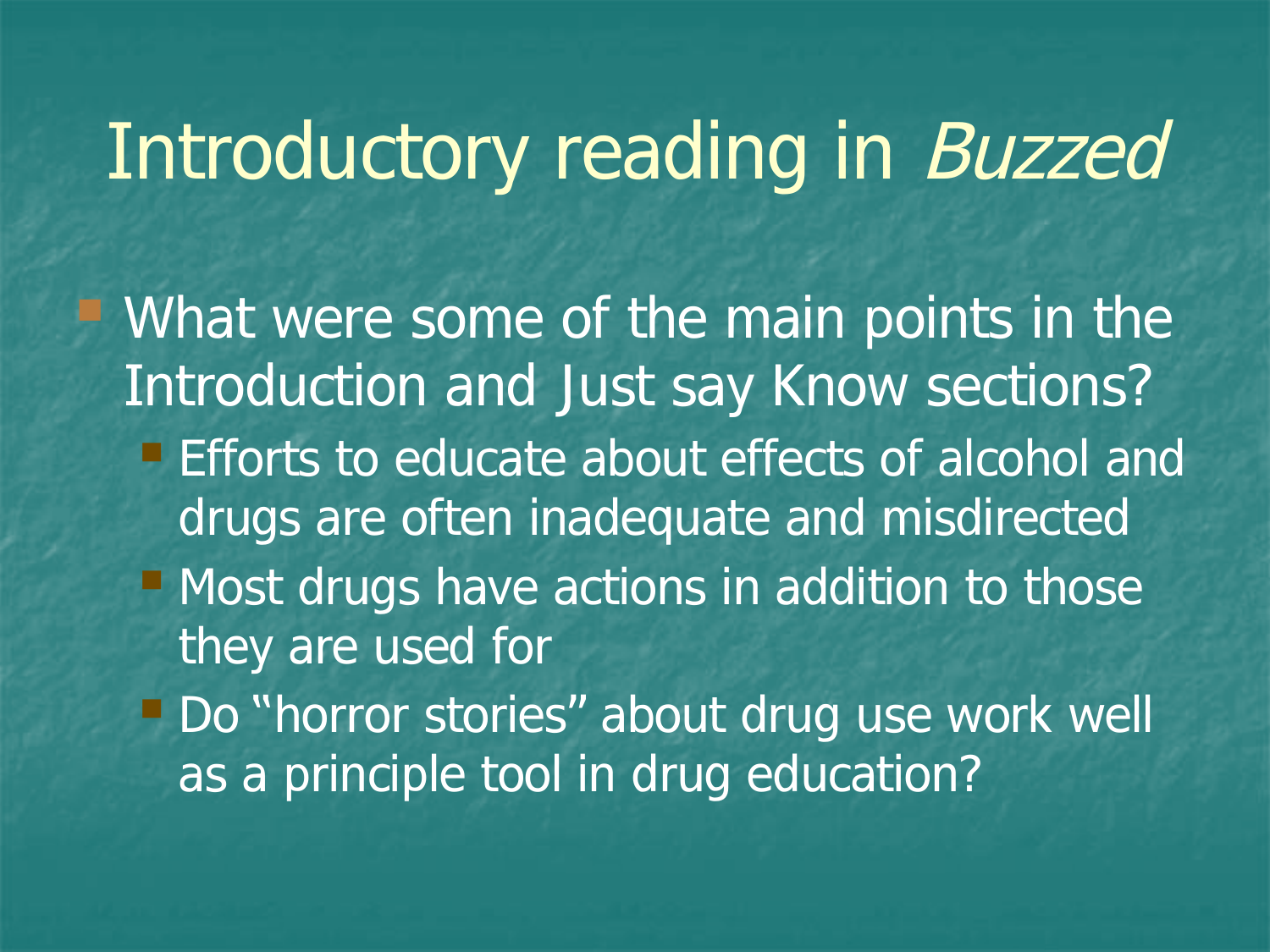

# Introductory reading in Buzzed
What were some of the main points in the Introduction and Just say Know sections?
Efforts to educate about effects of alcohol and drugs are often inadequate and misdirected
Most drugs have actions in addition to those they are used for
Do “horror stories” about drug use work well as a principle tool in drug education?